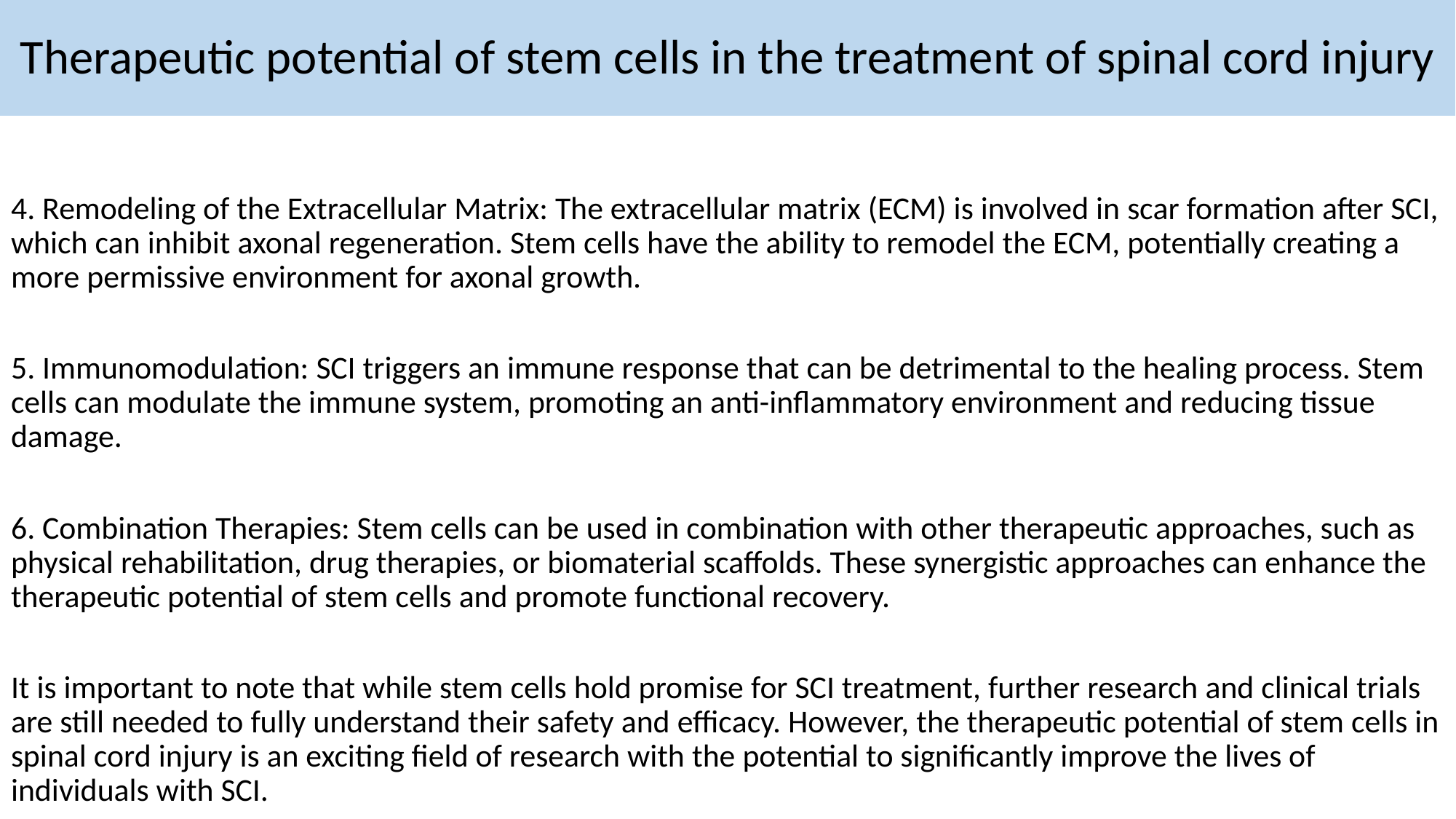

Therapeutic potential of stem cells in the treatment of spinal cord injury

4. Remodeling of the Extracellular Matrix: The extracellular matrix (ECM) is involved in scar formation after SCI, which can inhibit axonal regeneration. Stem cells have the ability to remodel the ECM, potentially creating a more permissive environment for axonal growth.

5. Immunomodulation: SCI triggers an immune response that can be detrimental to the healing process. Stem cells can modulate the immune system, promoting an anti-inflammatory environment and reducing tissue damage.

6. Combination Therapies: Stem cells can be used in combination with other therapeutic approaches, such as physical rehabilitation, drug therapies, or biomaterial scaffolds. These synergistic approaches can enhance the therapeutic potential of stem cells and promote functional recovery.

It is important to note that while stem cells hold promise for SCI treatment, further research and clinical trials are still needed to fully understand their safety and efficacy. However, the therapeutic potential of stem cells in spinal cord injury is an exciting field of research with the potential to significantly improve the lives of individuals with SCI.